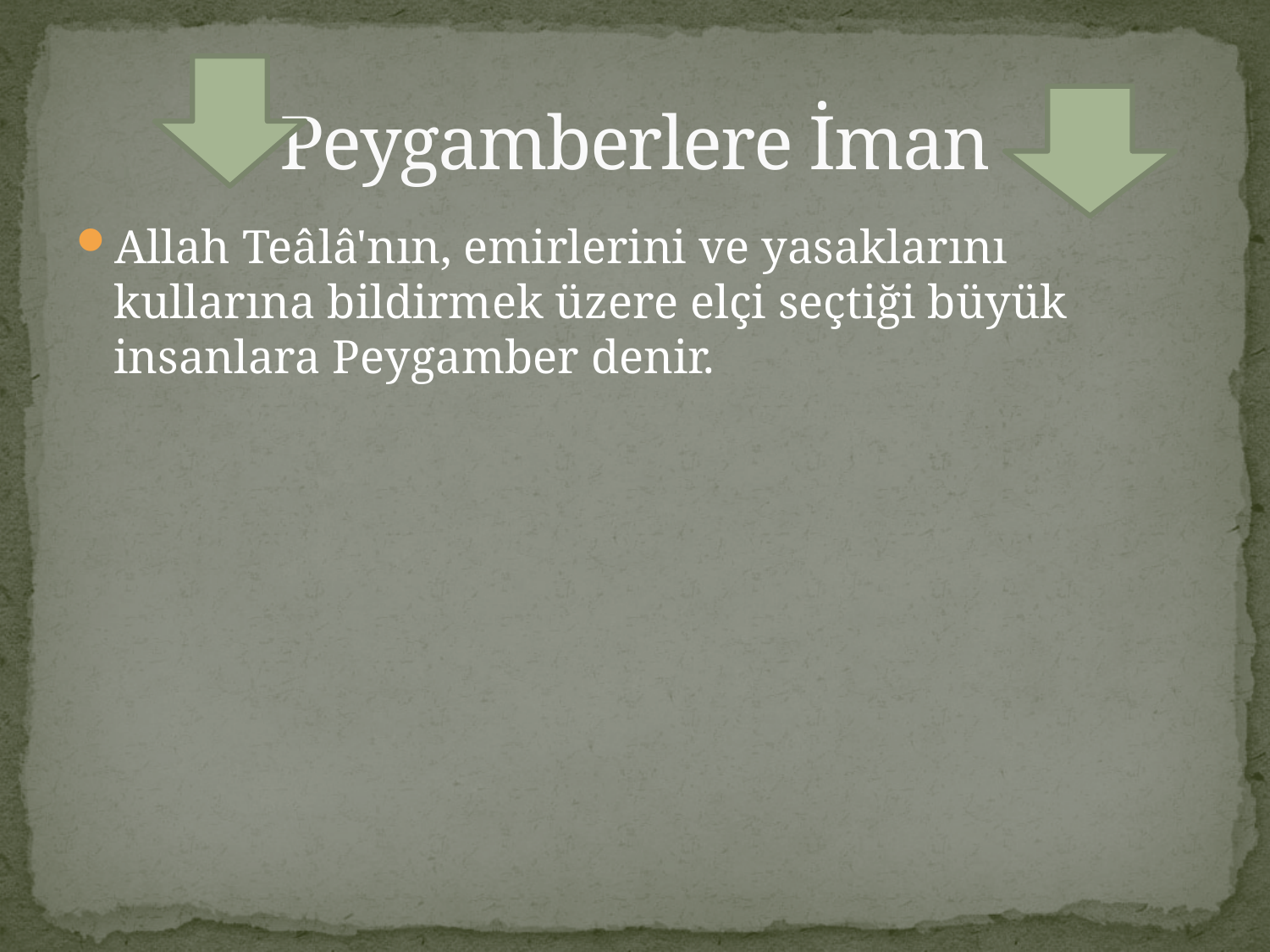

# Peygamberlere İman

Allah Teâlâ'nın, emirlerini ve yasaklarını kullarına bildirmek üzere elçi seçtiği büyük insanlara Peygamber denir.